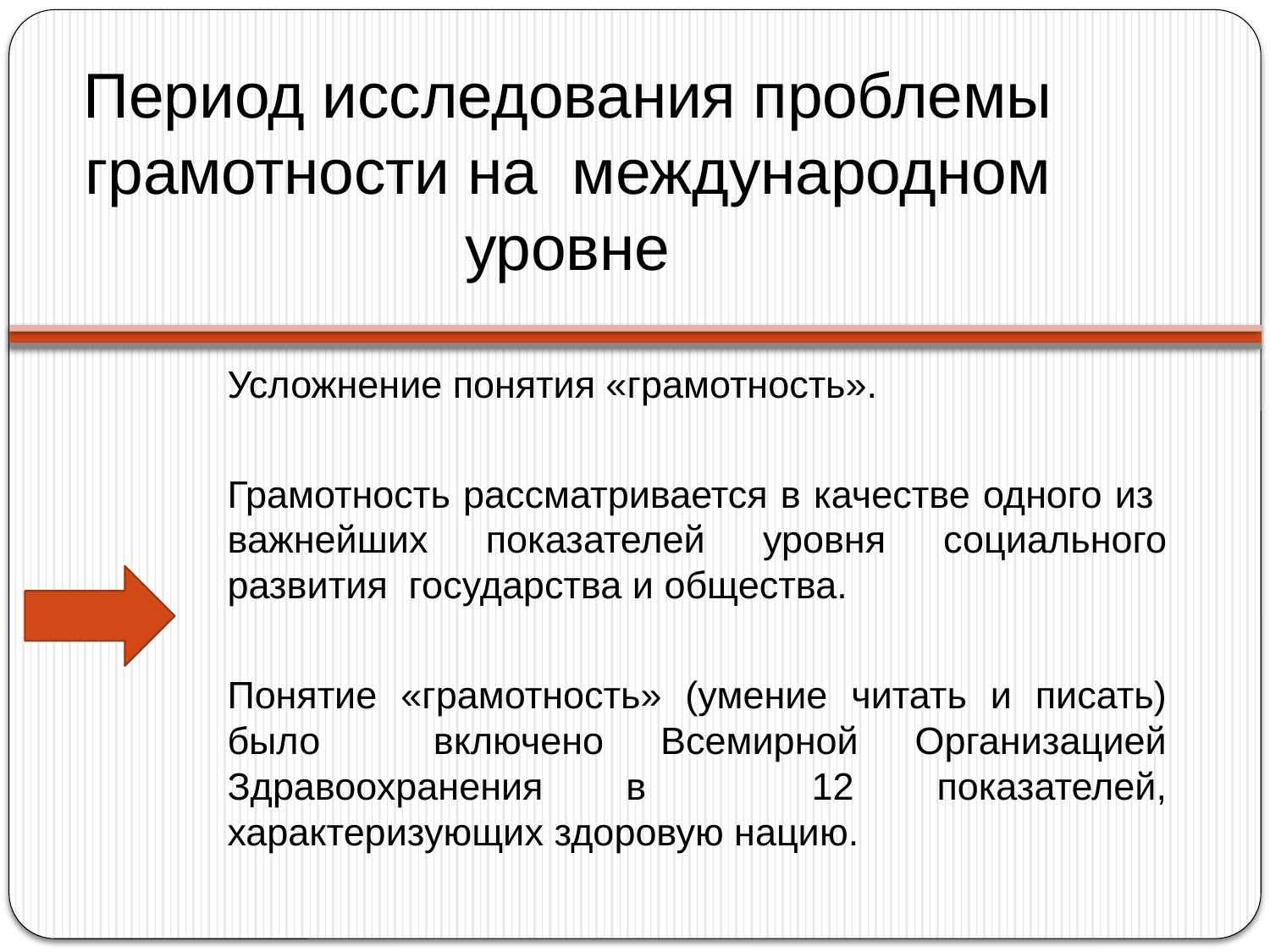

# Период исследования проблемы грамотности на  международном уровне
Усложнение понятия «грамотность».

Грамотность рассматривается в качестве одного из  важнейших показателей уровня социального развития  государства и общества.

Понятие «грамотность» (умение читать и писать) было  включено Всемирной Организацией Здравоохранения в  12 показателей, характеризующих здоровую нацию.